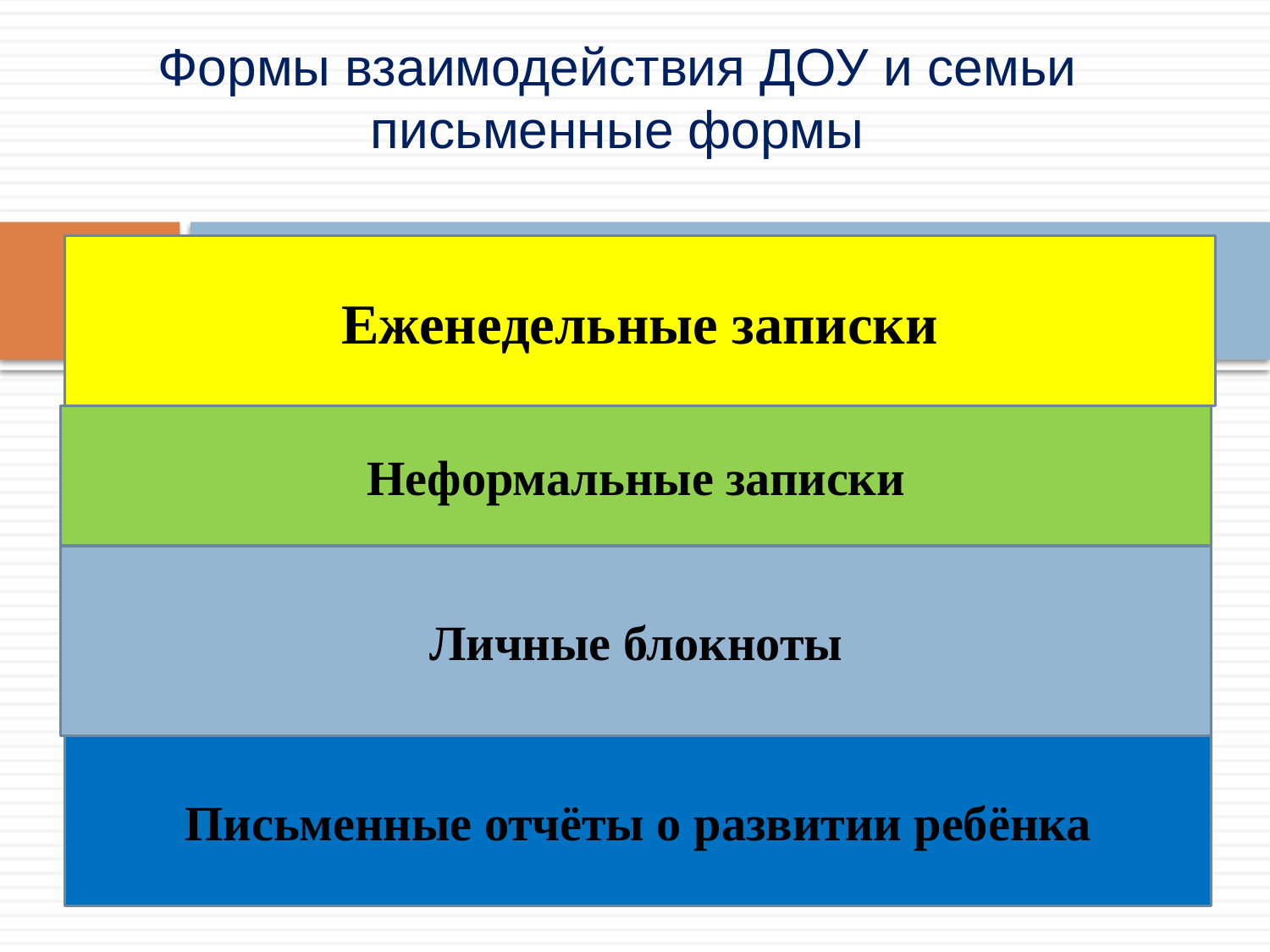

# Формы взаимодействия ДОУ и семьи письменные формы

Еженедельные записки
Неформальные записки
Личные блокноты
Письменные отчёты о развитии ребёнка